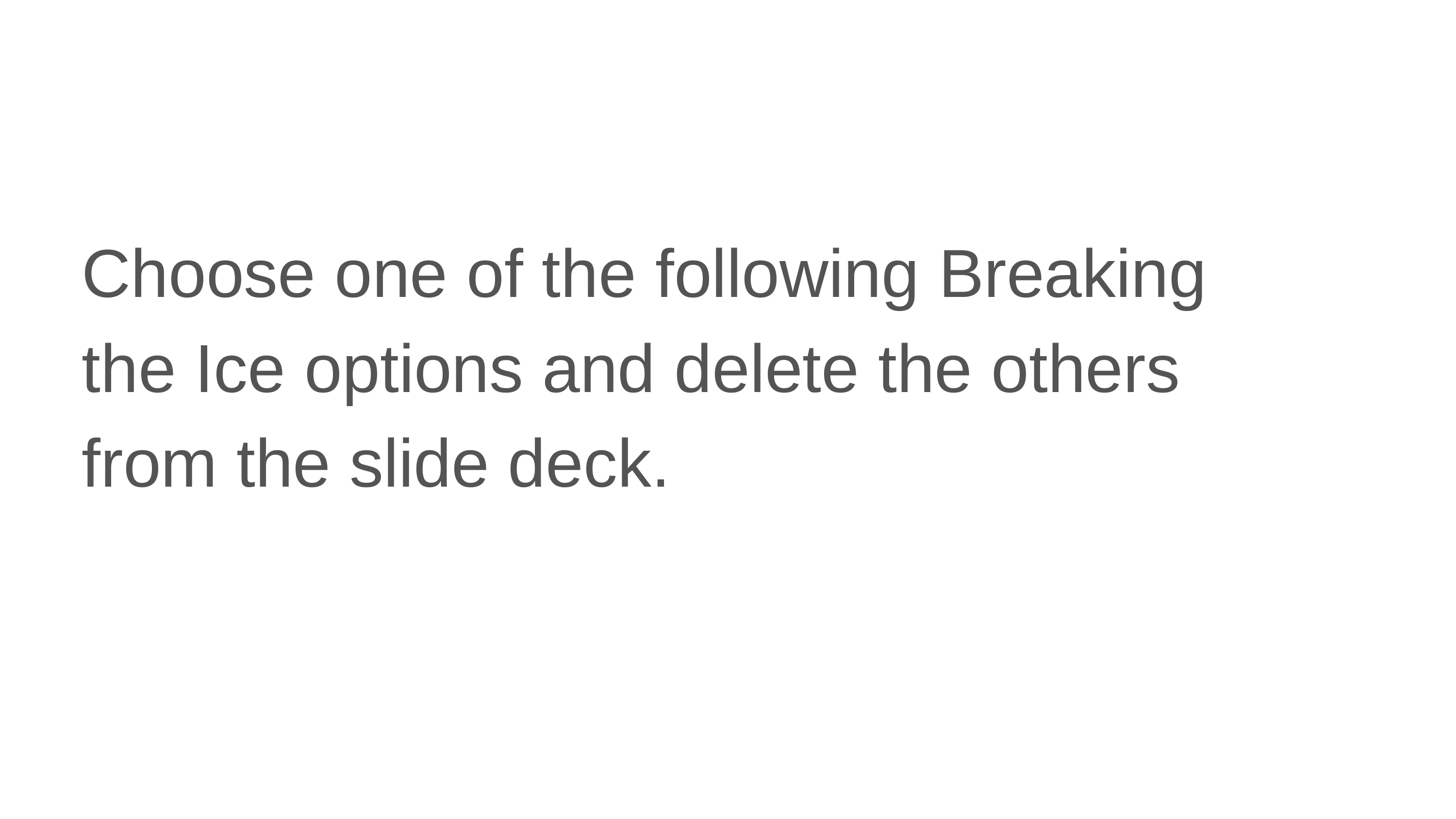

Choose one of the following Breaking the Ice options and delete the others from the slide deck.